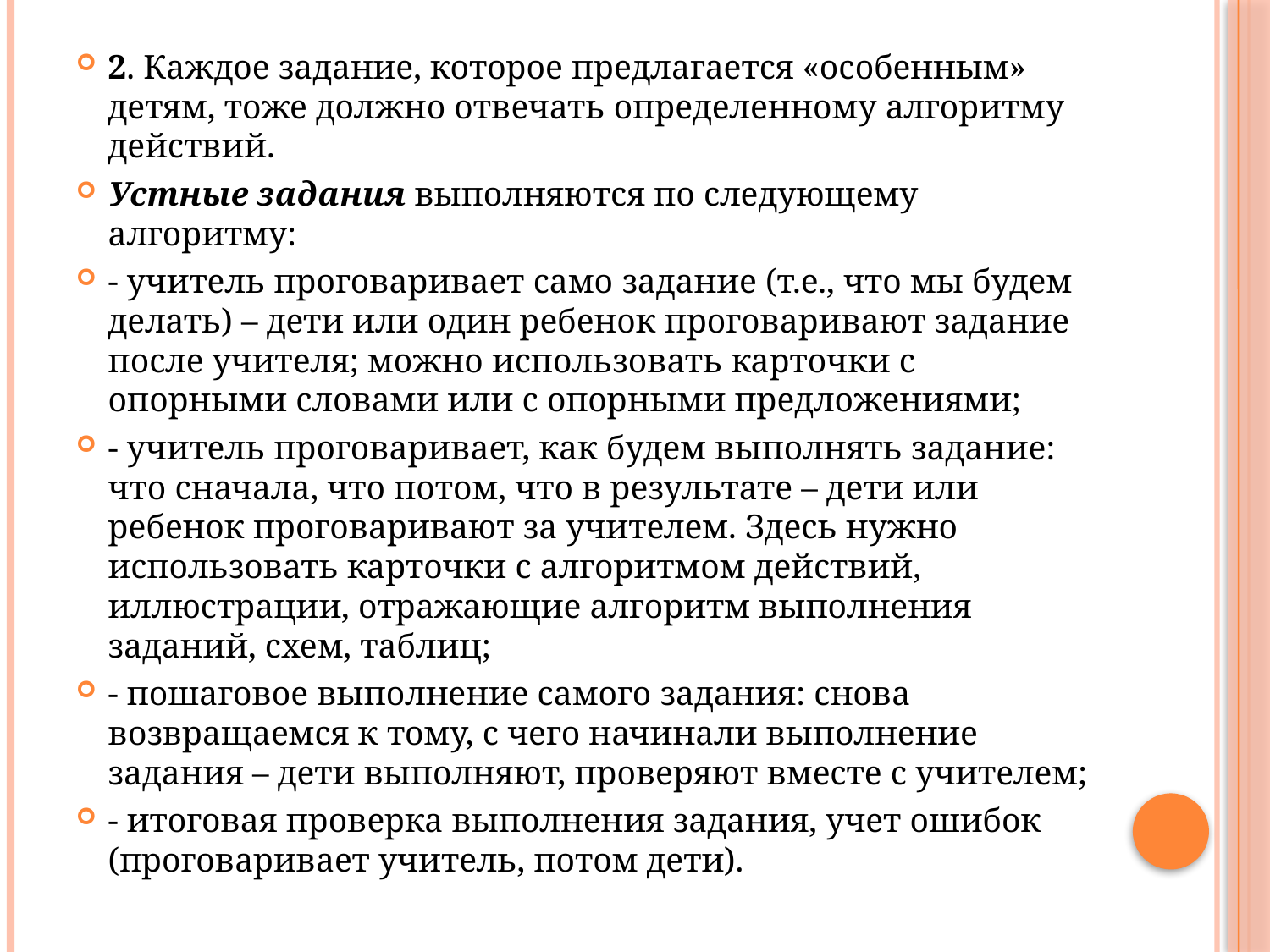

2. Каждое задание, которое предлагается «особенным» детям, тоже должно отвечать определенному алгоритму действий.
Устные задания выполняются по следующему алгоритму:
- учитель проговаривает само задание (т.е., что мы будем делать) – дети или один ребенок проговаривают задание после учителя; можно использовать карточки с опорными словами или с опорными предложениями;
- учитель проговаривает, как будем выполнять задание: что сначала, что потом, что в результате – дети или ребенок проговаривают за учителем. Здесь нужно использовать карточки с алгоритмом действий, иллюстрации, отражающие алгоритм выполнения заданий, схем, таблиц;
- пошаговое выполнение самого задания: снова возвращаемся к тому, с чего начинали выполнение задания – дети выполняют, проверяют вместе с учителем;
- итоговая проверка выполнения задания, учет ошибок (проговаривает учитель, потом дети).